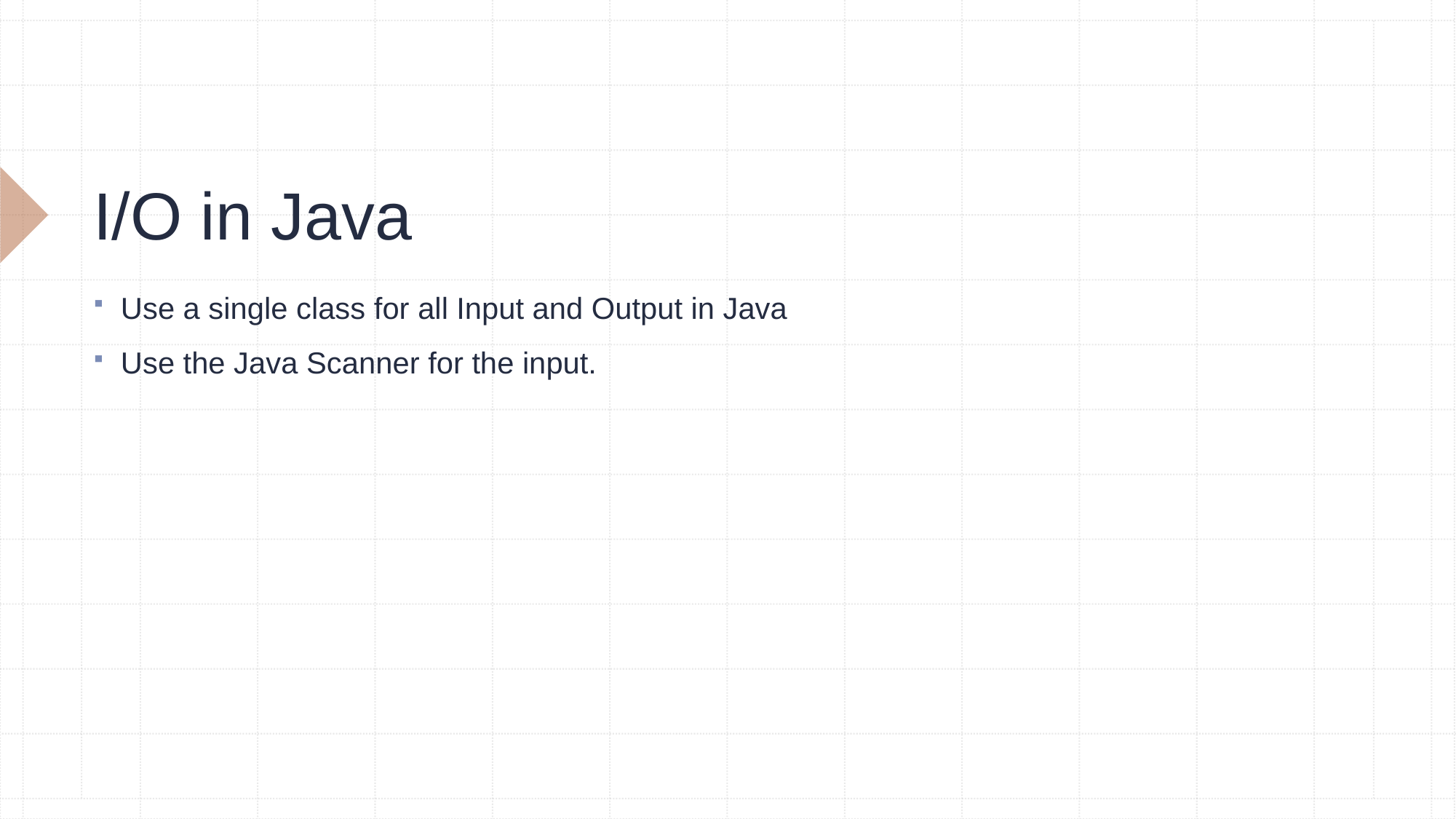

# I/O in Java
Use a single class for all Input and Output in Java
Use the Java Scanner for the input.